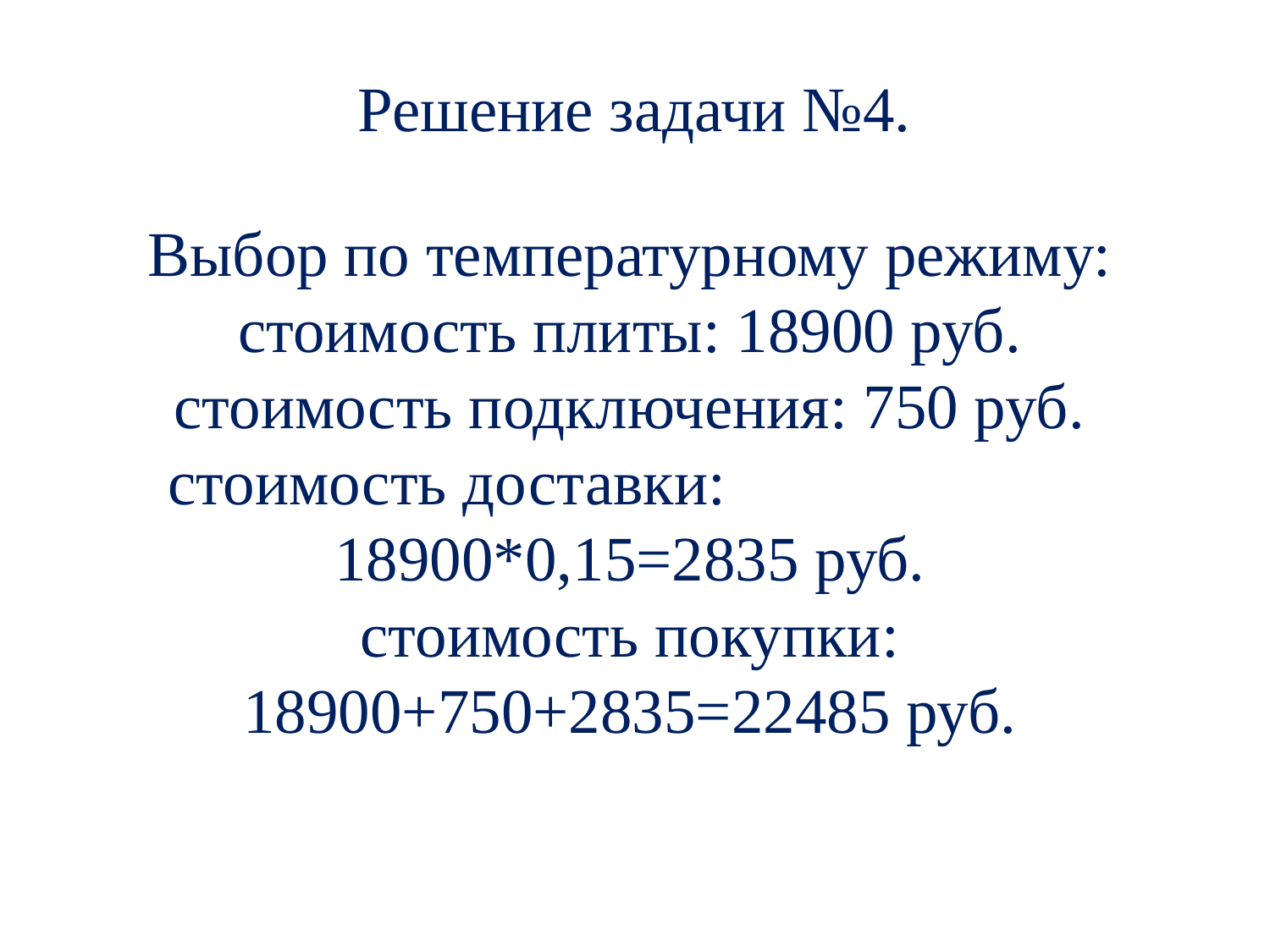

# Решение задачи №4.
Выбор по температурному режиму:
стоимость плиты: 18900 руб.
стоимость подключения: 750 руб.
стоимость доставки:                        18900*0,15=2835 руб.
стоимость покупки: 18900+750+2835=22485 руб.